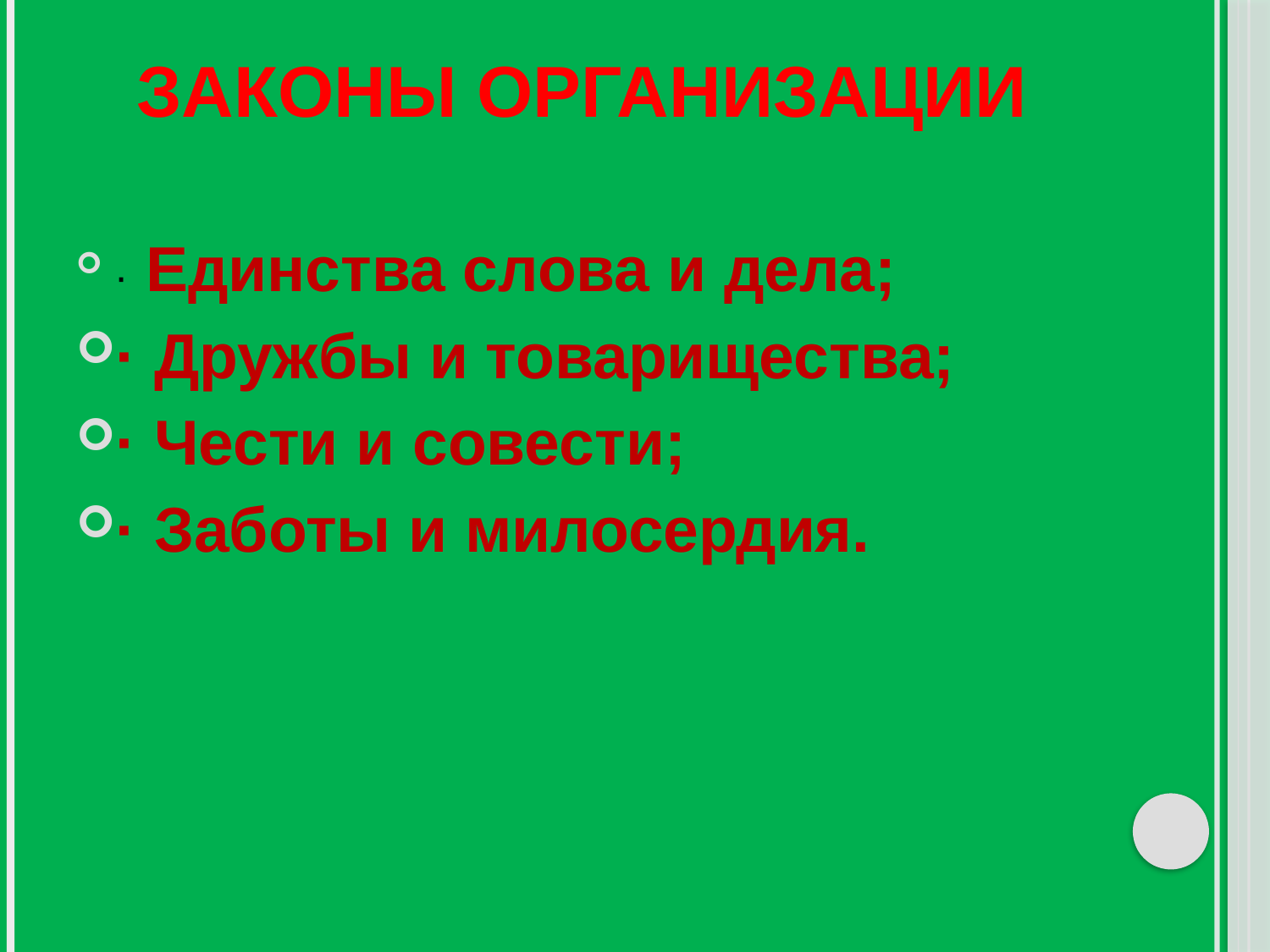

# Законы организации
· Единства слова и дела;
· Дружбы и товарищества;
· Чести и совести;
· Заботы и милосердия.